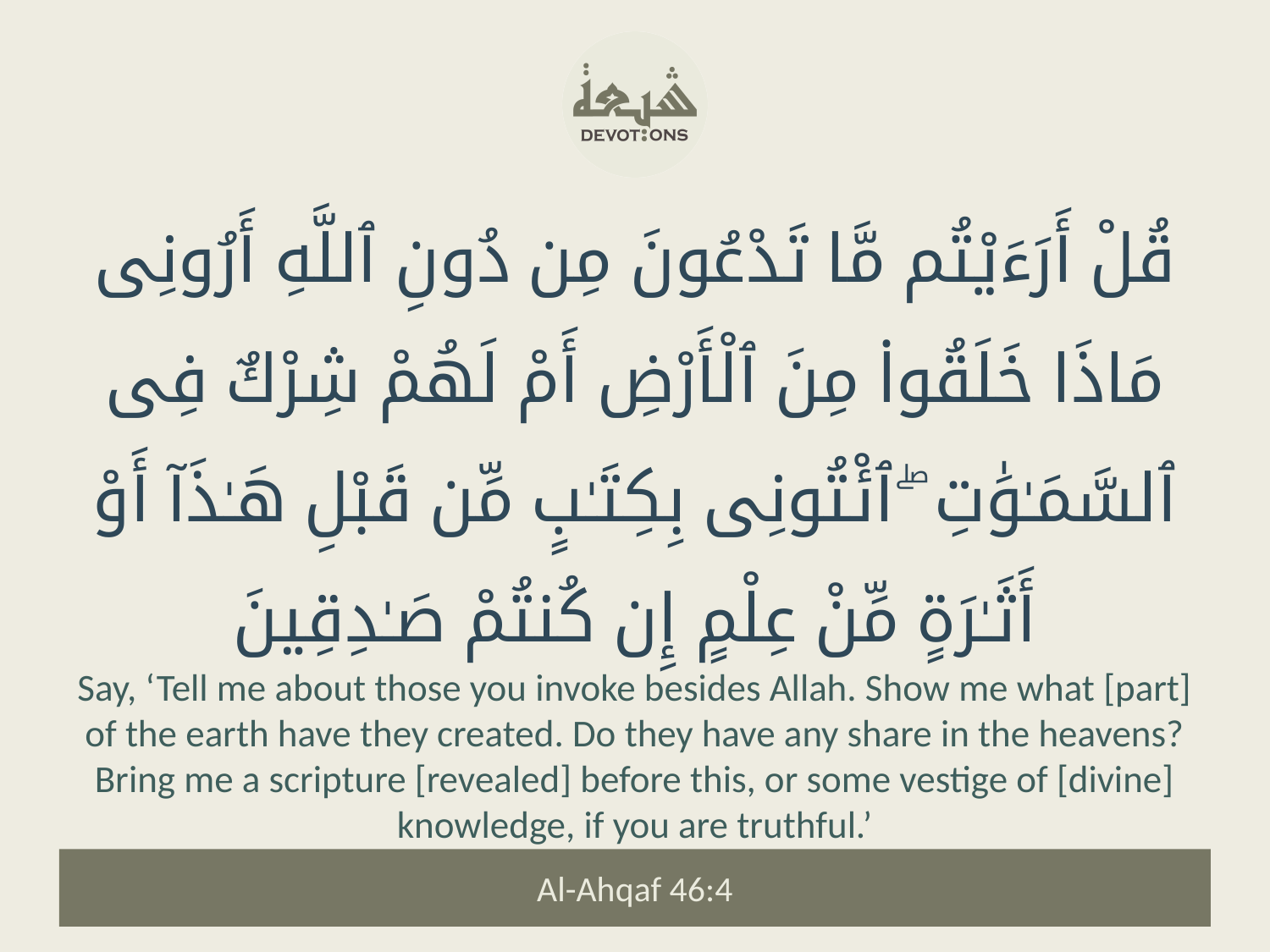

قُلْ أَرَءَيْتُم مَّا تَدْعُونَ مِن دُونِ ٱللَّهِ أَرُونِى مَاذَا خَلَقُوا۟ مِنَ ٱلْأَرْضِ أَمْ لَهُمْ شِرْكٌ فِى ٱلسَّمَـٰوَٰتِ ۖ ٱئْتُونِى بِكِتَـٰبٍ مِّن قَبْلِ هَـٰذَآ أَوْ أَثَـٰرَةٍ مِّنْ عِلْمٍ إِن كُنتُمْ صَـٰدِقِينَ
Say, ‘Tell me about those you invoke besides Allah. Show me what [part] of the earth have they created. Do they have any share in the heavens? Bring me a scripture [revealed] before this, or some vestige of [divine] knowledge, if you are truthful.’
Al-Ahqaf 46:4